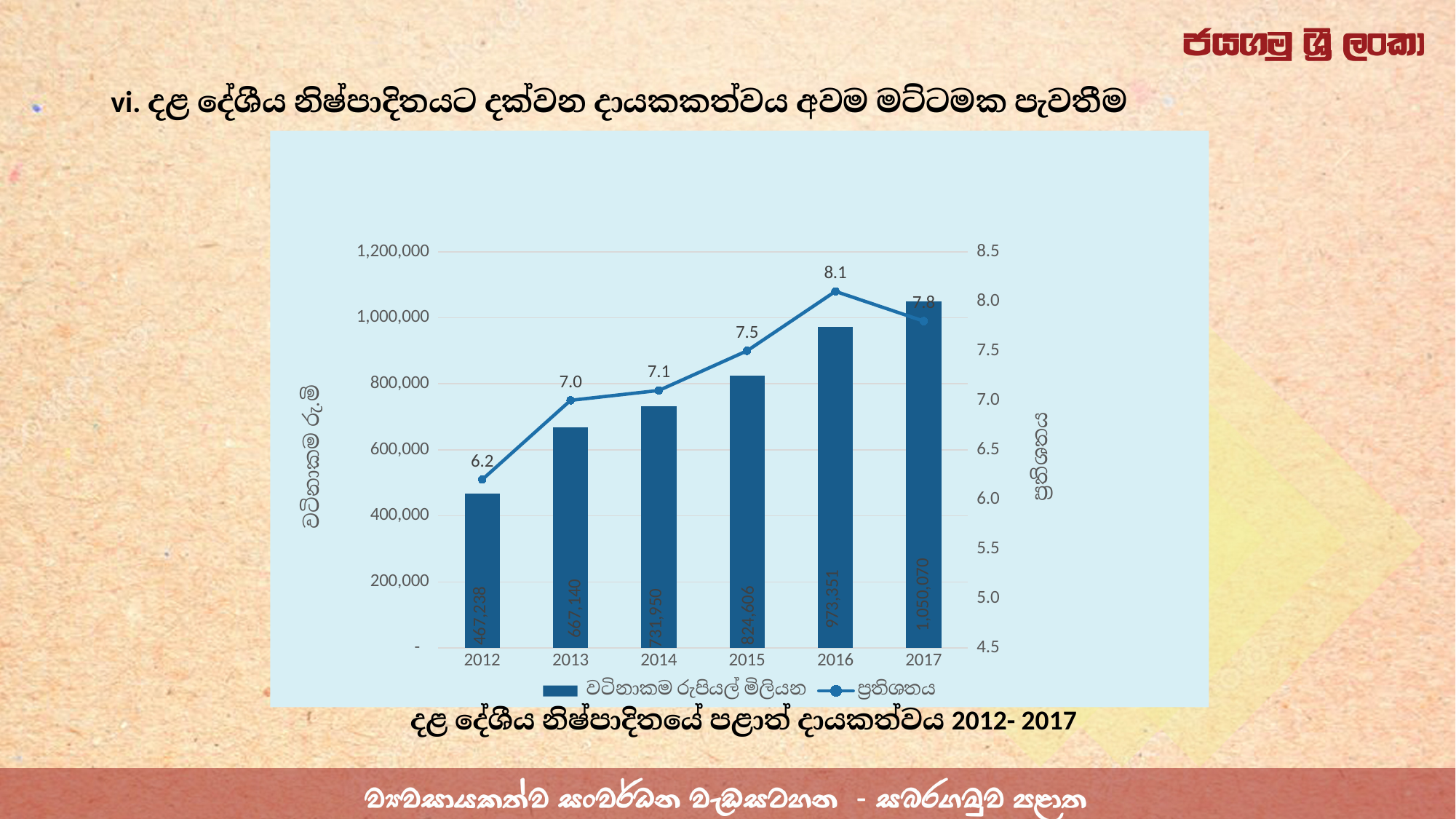

vi. දළ දේශීය නිෂ්පාදිතයට දක්වන දායකකත්වය අවම මට්ටමක පැවතීම

### Chart

| Category |  වටිනාකම රුපියල් මිලියන | ප්‍රතිශතය |
|---|---|---|
| 2012 | 467238.0 | 6.2 |
| 2013 | 667140.0 | 7.0 |
| 2014 | 731950.0 | 7.1 |
| 2015 | 824606.0 | 7.5 |
| 2016 | 973351.0 | 8.1 |
| 2017 | 1050070.0 | 7.8 |
දළ දේශීය නිෂ්පාදිතයේ පළාත් දායකත්වය 2012- 2017